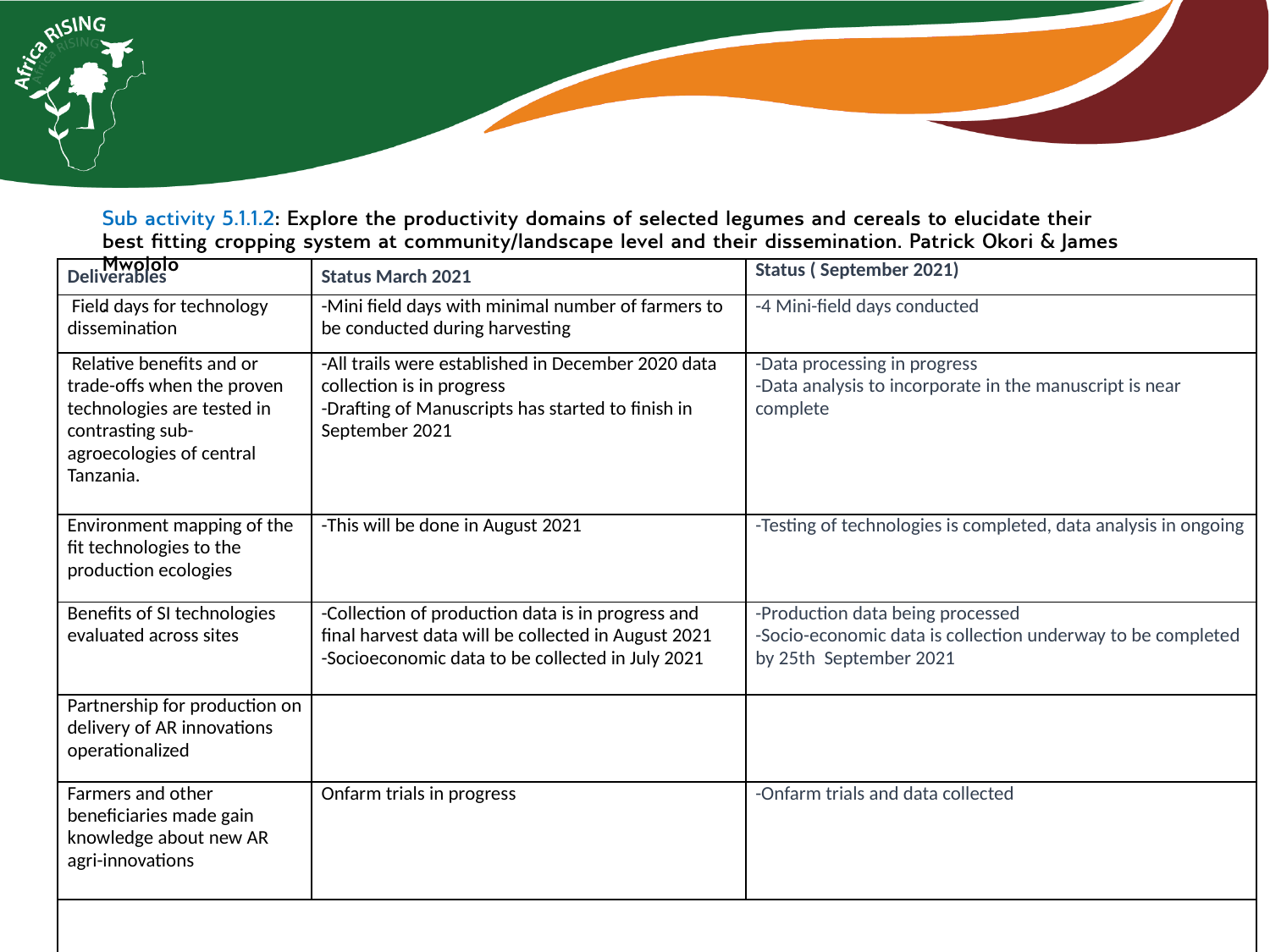

Sub activity 5.1.1.2: Explore the productivity domains of selected legumes and cereals to elucidate their best fitting cropping system at community/landscape level and their dissemination. Patrick Okori & James Mwololo
.
| Deliverables | Status March 2021 | Status ( September 2021) |
| --- | --- | --- |
| Field days for technology dissemination | -Mini field days with minimal number of farmers to be conducted during harvesting | -4 Mini-field days conducted |
| Relative benefits and or trade-offs when the proven technologies are tested in contrasting sub-agroecologies of central Tanzania. | -All trails were established in December 2020 data collection is in progress -Drafting of Manuscripts has started to finish in September 2021 | -Data processing in progress -Data analysis to incorporate in the manuscript is near complete |
| Environment mapping of the fit technologies to the production ecologies | -This will be done in August 2021 | -Testing of technologies is completed, data analysis in ongoing |
| Benefits of SI technologies evaluated across sites | -Collection of production data is in progress and final harvest data will be collected in August 2021 -Socioeconomic data to be collected in July 2021 | -Production data being processed -Socio-economic data is collection underway to be completed by 25th September 2021 |
| Partnership for production on delivery of AR innovations operationalized |  |  |
| Farmers and other beneficiaries made gain knowledge about new AR agri-innovations | Onfarm trials in progress | -Onfarm trials and data collected |
|  |  |  |